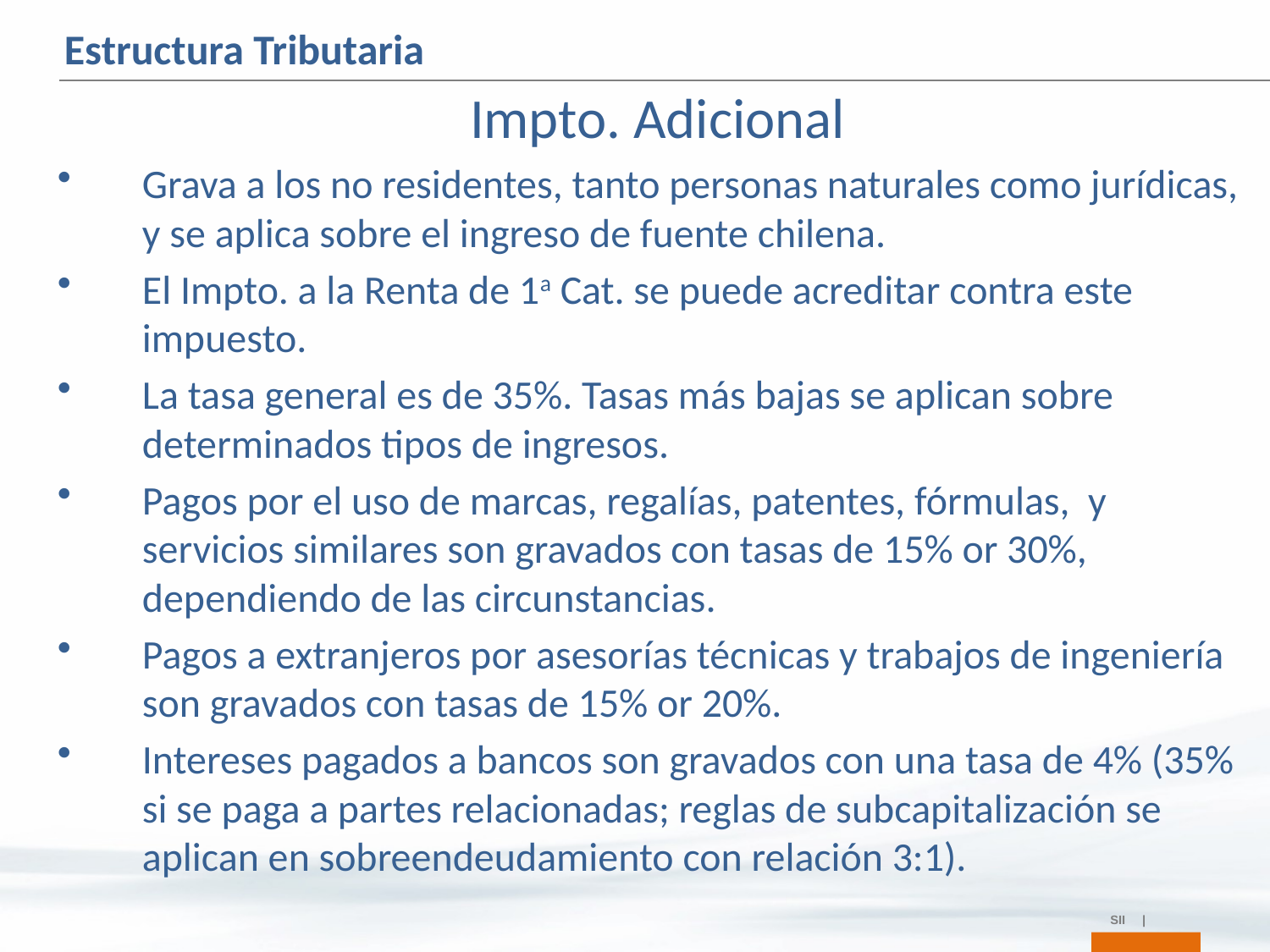

Estructura Tributaria
Impto. Adicional
Grava a los no residentes, tanto personas naturales como jurídicas, y se aplica sobre el ingreso de fuente chilena.
El Impto. a la Renta de 1a Cat. se puede acreditar contra este impuesto.
La tasa general es de 35%. Tasas más bajas se aplican sobre determinados tipos de ingresos.
Pagos por el uso de marcas, regalías, patentes, fórmulas,  y servicios similares son gravados con tasas de 15% or 30%, dependiendo de las circunstancias.
Pagos a extranjeros por asesorías técnicas y trabajos de ingeniería son gravados con tasas de 15% or 20%.
Intereses pagados a bancos son gravados con una tasa de 4% (35%  si se paga a partes relacionadas; reglas de subcapitalización se aplican en sobreendeudamiento con relación 3:1).
SII     |